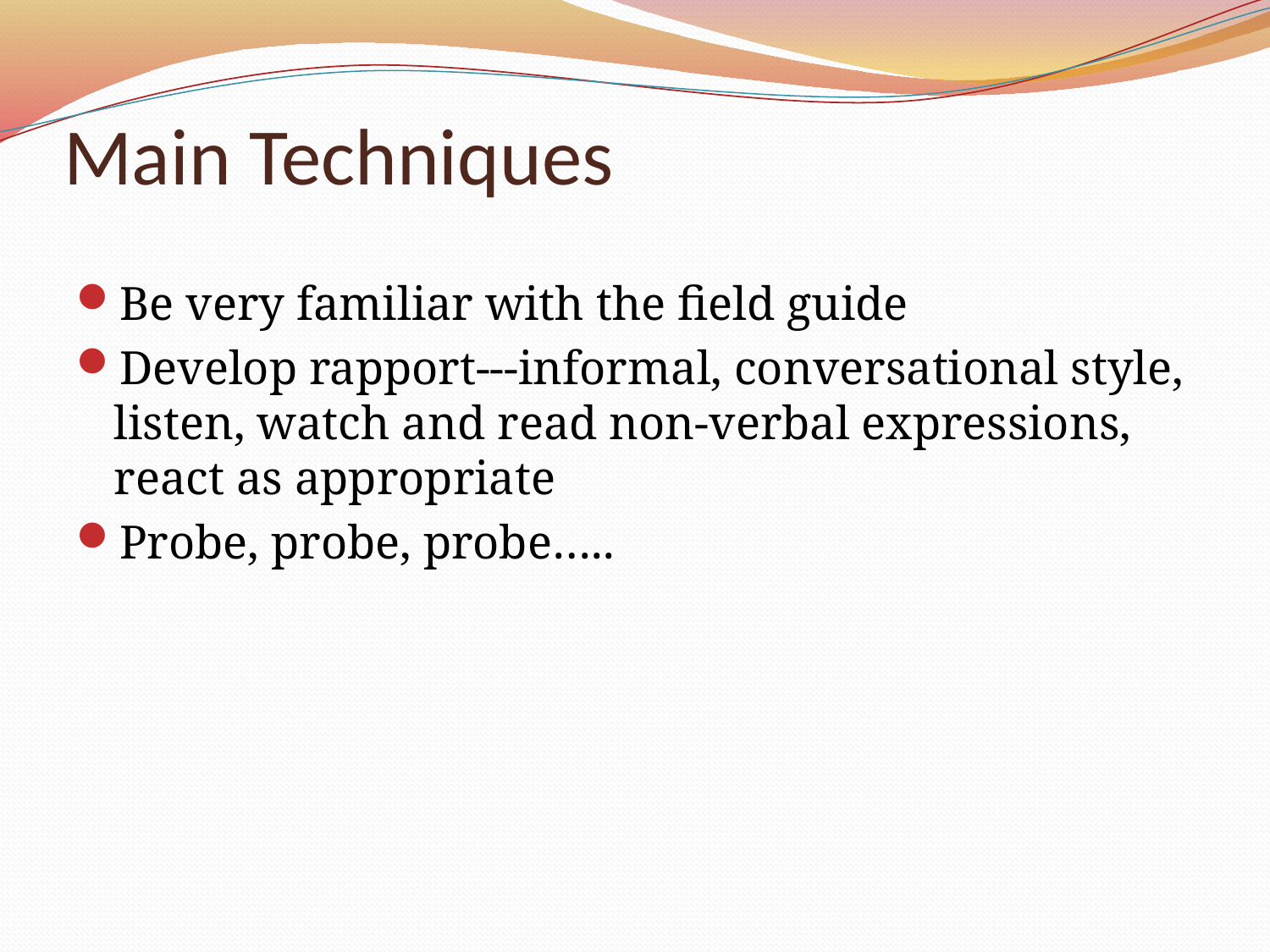

# Main Techniques
Be very familiar with the field guide
Develop rapport---informal, conversational style, listen, watch and read non-verbal expressions, react as appropriate
Probe, probe, probe…..